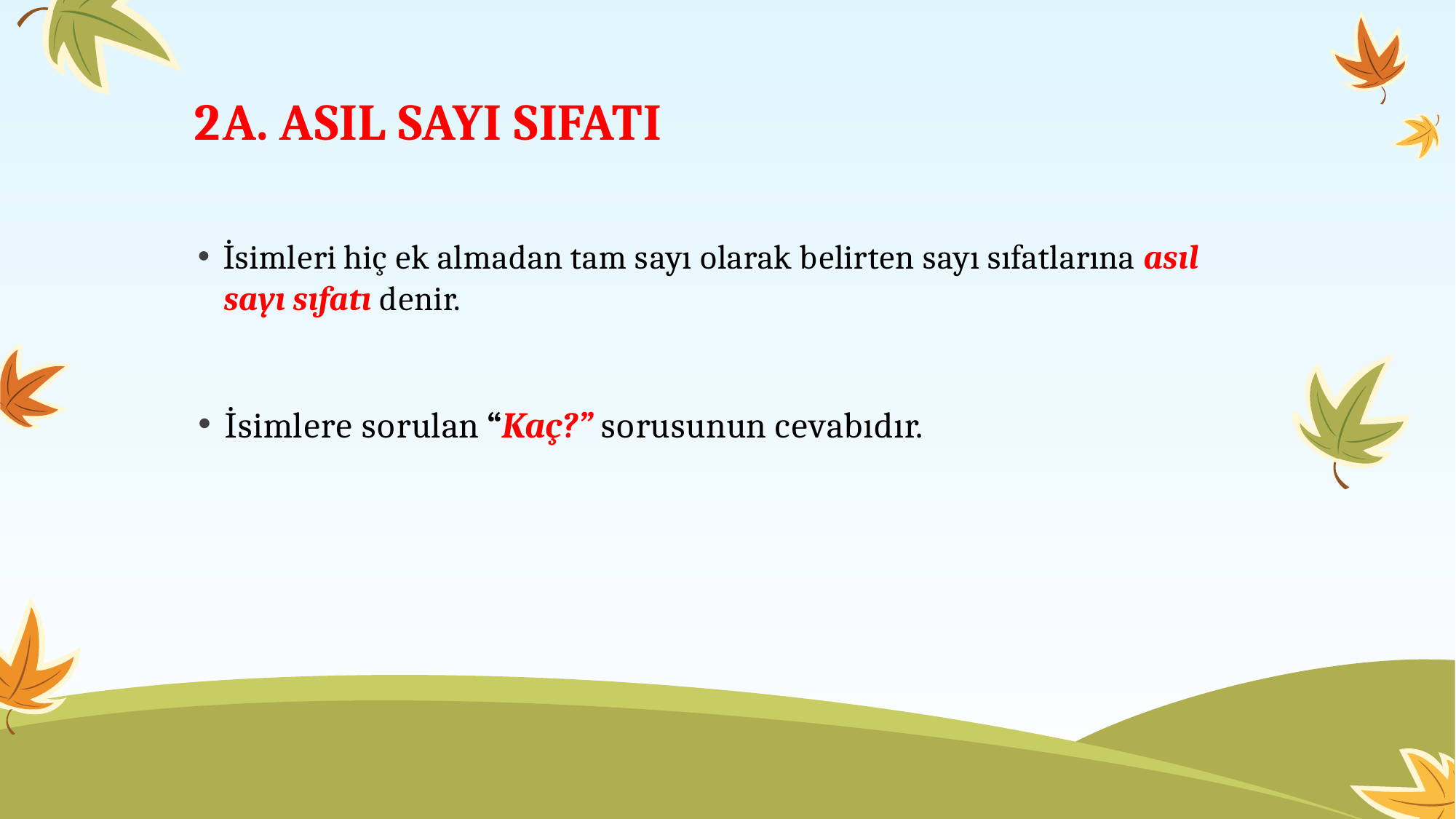

# 2A. ASIL SAYI SIFATI
İsimleri hiç ek almadan tam sayı olarak belirten sayı sıfatlarına asıl sayı sıfatı denir.
İsimlere sorulan “Kaç?” sorusunun cevabıdır.